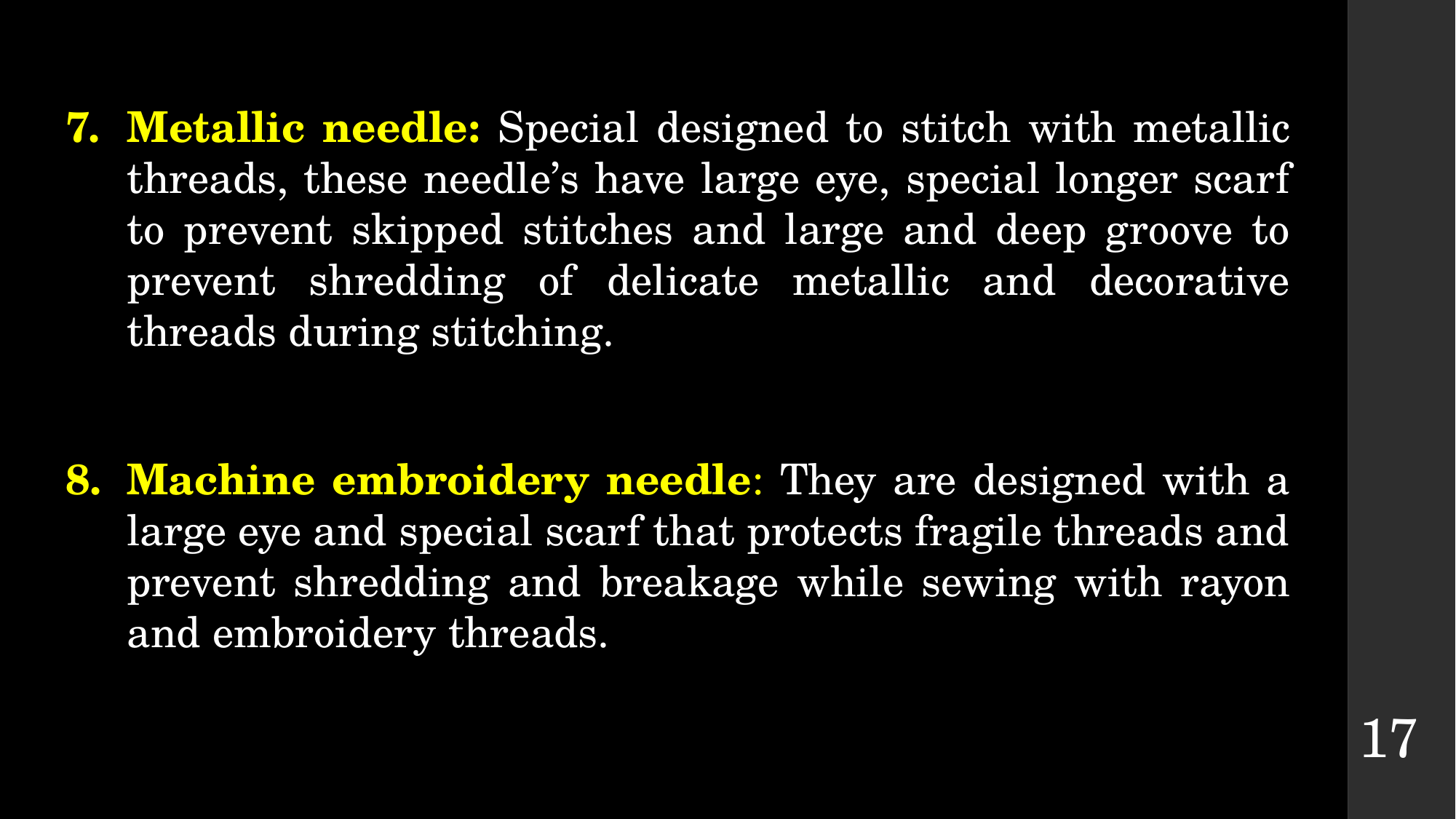

Metallic needle: Special designed to stitch with metallic threads, these needle’s have large eye, special longer scarf to prevent skipped stitches and large and deep groove to prevent shredding of delicate metallic and decorative threads during stitching.
Machine embroidery needle: They are designed with a large eye and special scarf that protects fragile threads and prevent shredding and breakage while sewing with rayon and embroidery threads.
17